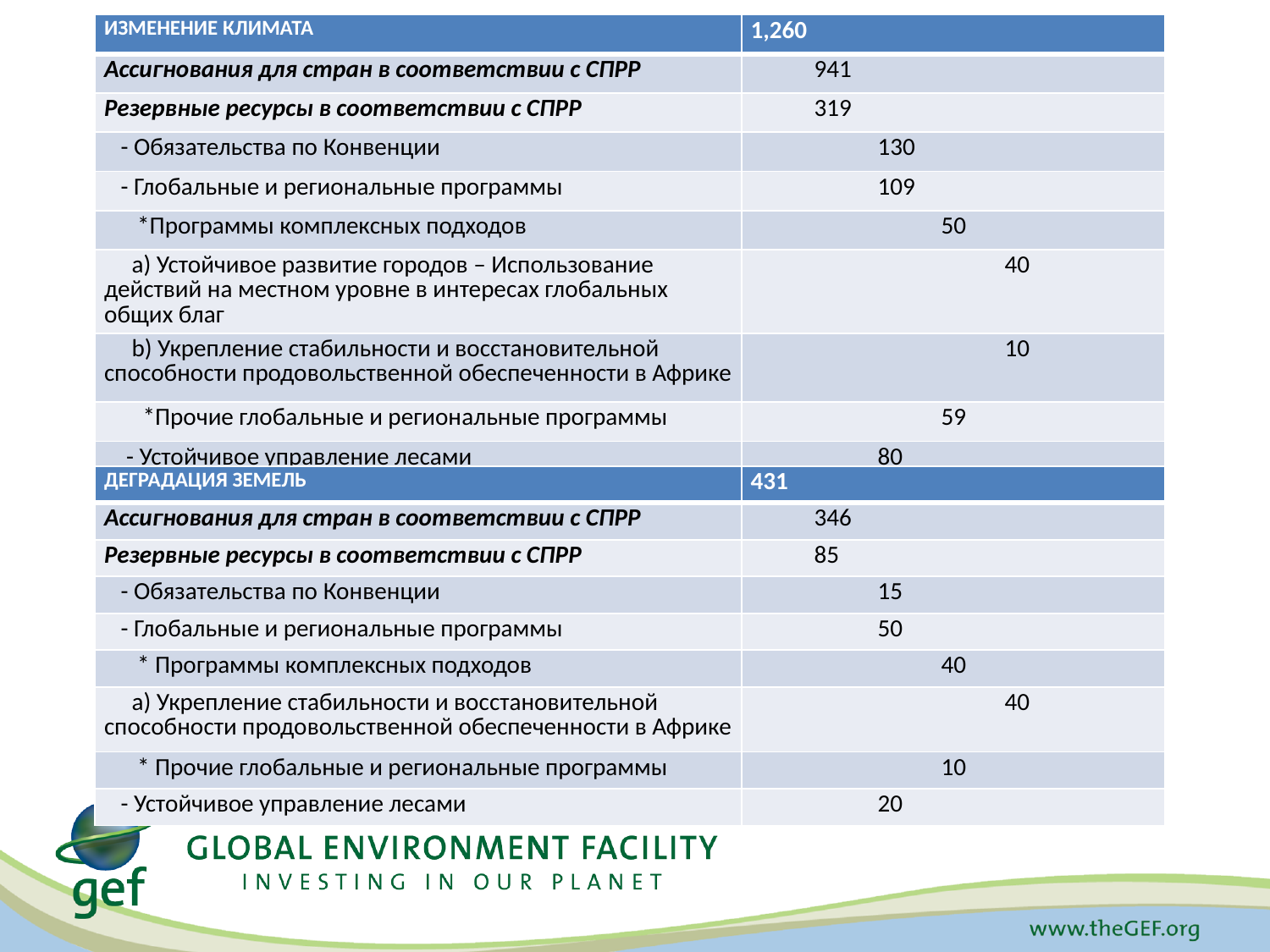

| ИЗМЕНЕНИЕ КЛИМАТА | 1,260 |
| --- | --- |
| Ассигнования для стран в соответствии с СПРР | 941 |
| Резервные ресурсы в соответствии с СПРР | 319 |
| - Обязательства по Конвенции | 130 |
| - Глобальные и региональные программы | 109 |
| \*Программы комплексных подходов | 50 |
| a) Устойчивое развитие городов – Использование действий на местном уровне в интересах глобальных общих благ | 40 |
| b) Укрепление стабильности и восстановительной способности продовольственной обеспеченности в Африке | 10 |
| \*Прочие глобальные и региональные программы | 59 |
| - Устойчивое управление лесами | 80 |
| ДЕГРАДАЦИЯ ЗЕМЕЛЬ | 431 |
| --- | --- |
| Ассигнования для стран в соответствии с СПРР | 346 |
| Резервные ресурсы в соответствии с СПРР | 85 |
| - Обязательства по Конвенции | 15 |
| - Глобальные и региональные программы | 50 |
| \* Программы комплексных подходов | 40 |
| a) Укрепление стабильности и восстановительной способности продовольственной обеспеченности в Африке | 40 |
| \* Прочие глобальные и региональные программы | 10 |
| - Устойчивое управление лесами | 20 |